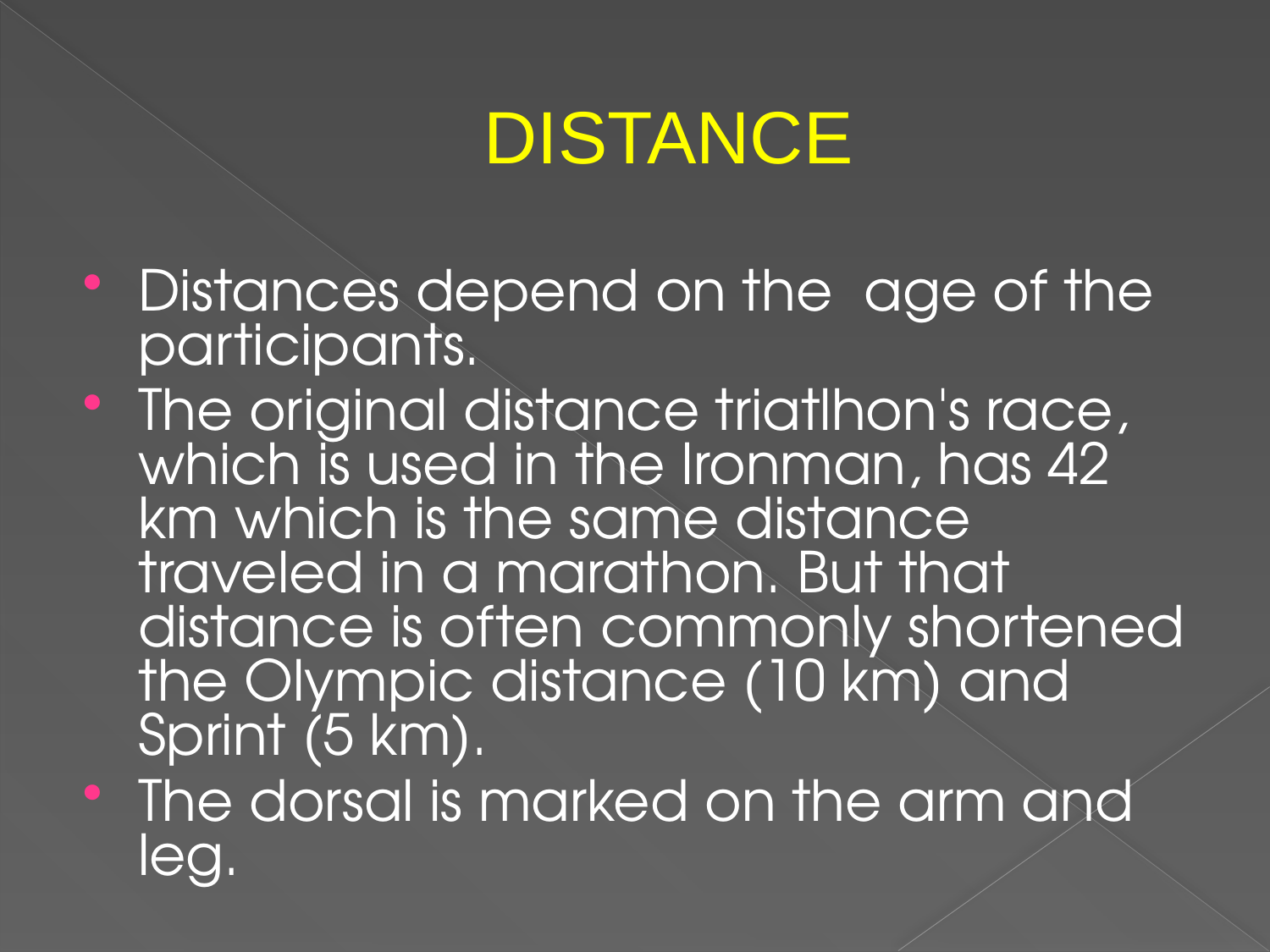

# DISTANCE
Distances depend on the  age of the participants.
The original distance triatlhon's race, which is used in the Ironman, has 42 km which is the same distance traveled in a marathon. But that distance is often commonly shortened the Olympic distance (10 km) and Sprint (5 km).
The dorsal is marked on the arm and leg.